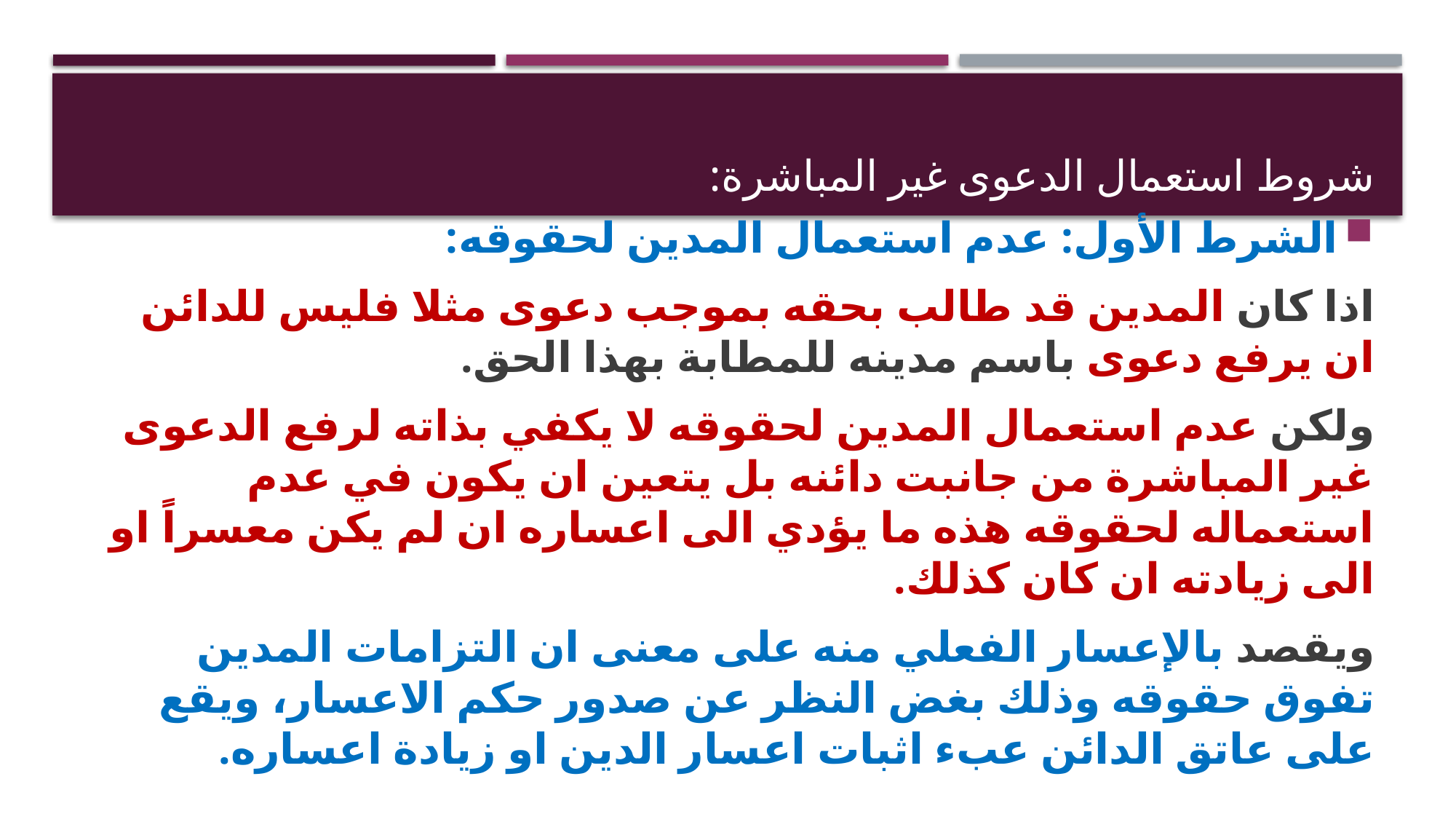

# شروط استعمال الدعوى غير المباشرة:
الشرط الأول: عدم استعمال المدين لحقوقه:
اذا كان المدين قد طالب بحقه بموجب دعوى مثلا فليس للدائن ان يرفع دعوى باسم مدينه للمطابة بهذا الحق.
ولكن عدم استعمال المدين لحقوقه لا يكفي بذاته لرفع الدعوى غير المباشرة من جانبت دائنه بل يتعين ان يكون في عدم استعماله لحقوقه هذه ما يؤدي الى اعساره ان لم يكن معسراً او الى زيادته ان كان كذلك.
ويقصد بالإعسار الفعلي منه على معنى ان التزامات المدين تفوق حقوقه وذلك بغض النظر عن صدور حكم الاعسار، ويقع على عاتق الدائن عبء اثبات اعسار الدين او زيادة اعساره.